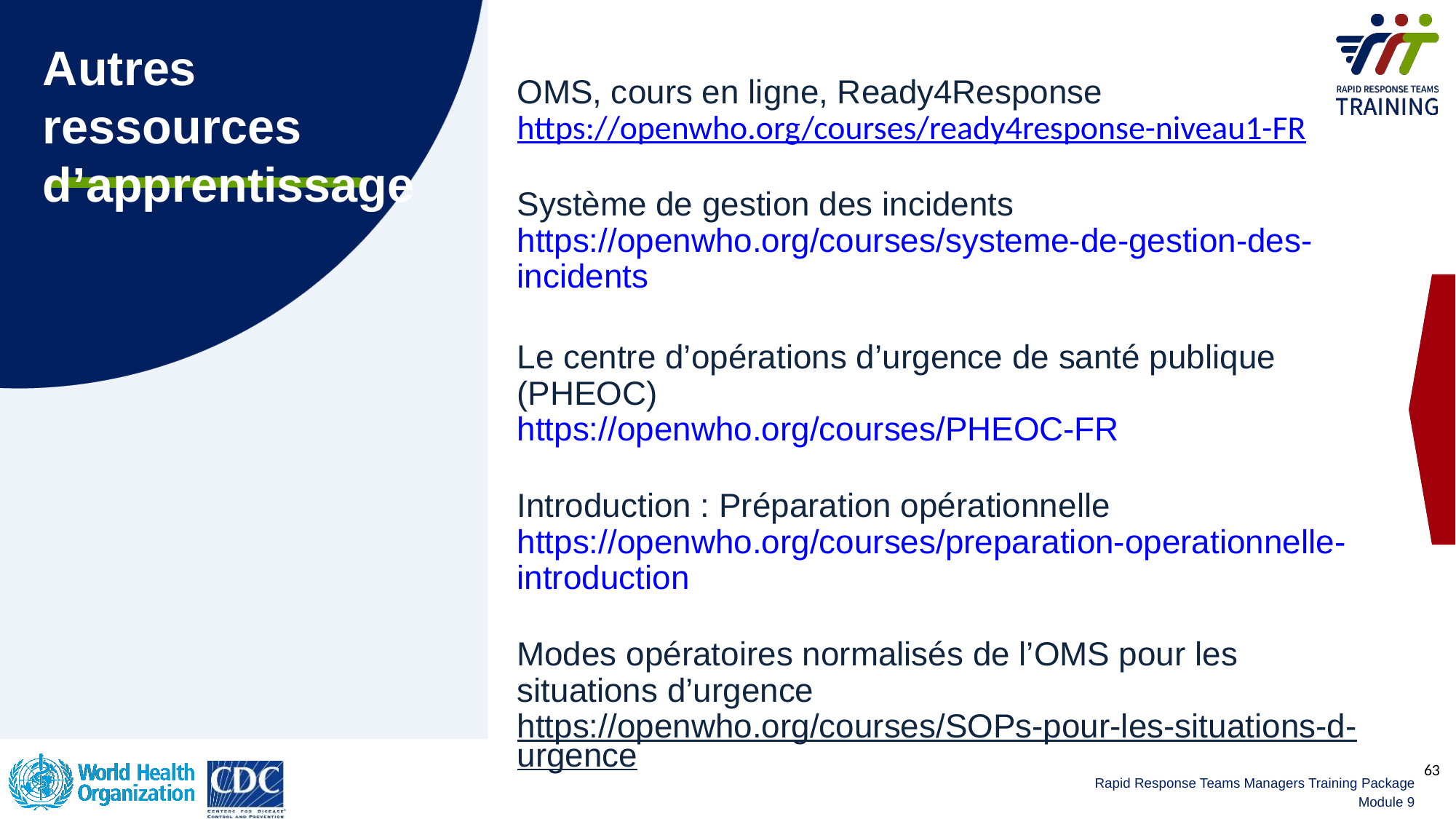

Autres ressources d’apprentissage
OMS, cours en ligne, Ready4Response
https://openwho.org/courses/ready4response-niveau1-FR

Système de gestion des incidents
https://openwho.org/courses/systeme-de-gestion-des-incidents

Le centre d’opérations d’urgence de santé publique (PHEOC)
https://openwho.org/courses/PHEOC-FR

Introduction : Préparation opérationnelle
https://openwho.org/courses/preparation-operationnelle-introduction

Modes opératoires normalisés de l’OMS pour les situations d’urgence
https://openwho.org/courses/SOPs-pour-les-situations-d-urgence

63